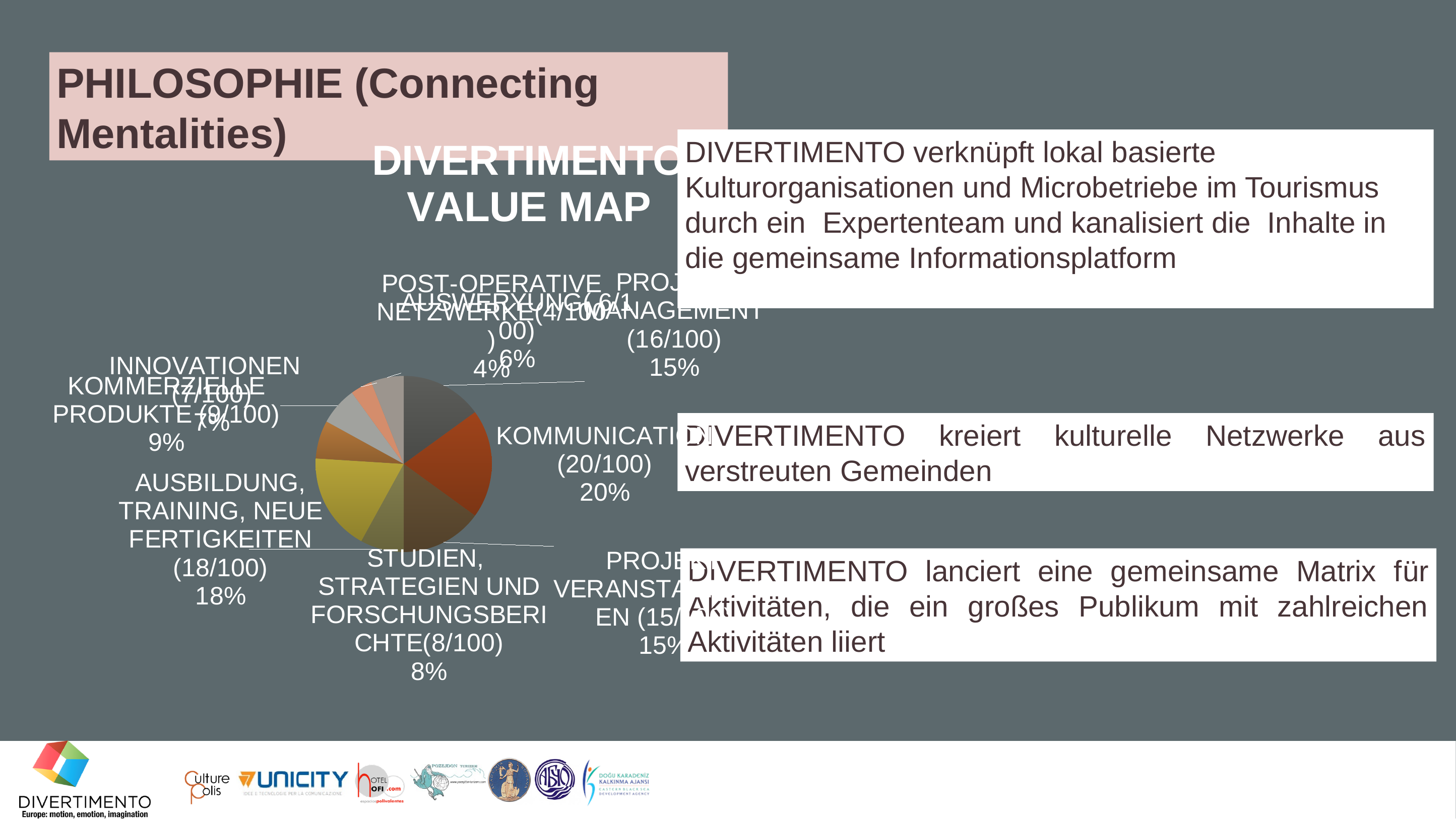

PHILOSOPHIE (Connecting Mentalities)

### Chart: DIVERTIMENTO
VALUE MAP

| Category |  |
|---|---|
| PROJECT MANAGEMENT (16/100) | 15.0 |
| COMMUNICATION (20/100) | 20.0 |
| PROJECT DRIVEN EVENTS (15/100) | 15.0 |
| SURVEYS, STUDIES, STRATEGIES AND RESEARCH REPORTS (8/100) | 8.0 |
| TRAINING AND SKILL BUILDING ACTIVITIES (18/100) | 18.0 |
| INNOVATION TOOLS   (7/100) | 7.0 |
| COMMERCIALIZED PRODUCTS (9/100) | 7.0 |
| NETWORKS WITH POST-PROJECT OPERATIONS (4/100) | 4.0 |
| EVALUATION( 6/100) | 6.0 |
DIVERTIMENTO verknüpft lokal basierte Kulturorganisationen und Microbetriebe im Tourismus durch ein  Expertenteam und kanalisiert die  Inhalte in die gemeinsame Informationsplatform

DIVERTIMENTO kreiert kulturelle Netzwerke aus verstreuten Gemeinden
DIVERTIMENTO lanciert eine gemeinsame Matrix für Aktivitäten, die ein großes Publikum mit zahlreichen Aktivitäten liiert